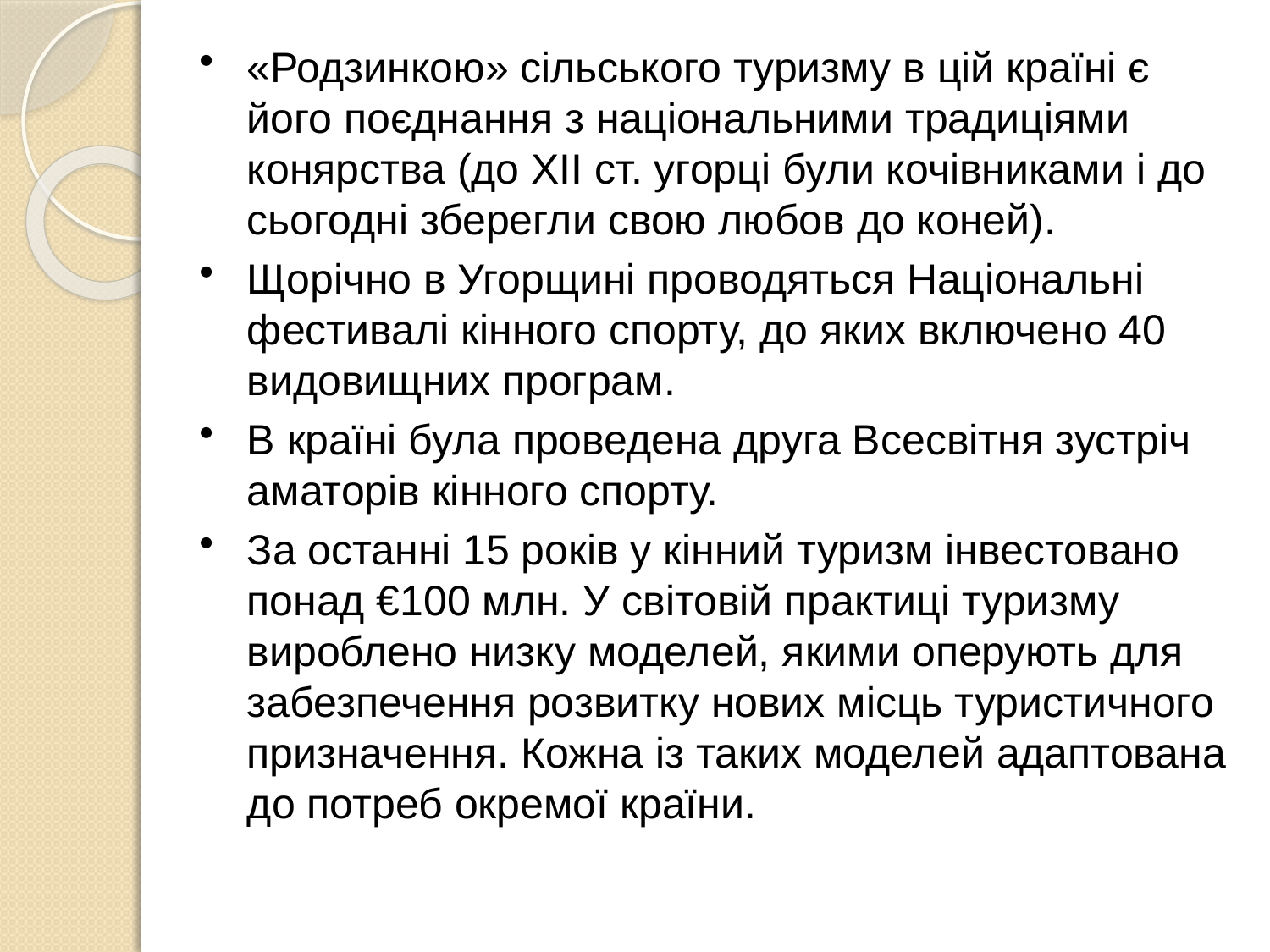

# «Родзинкою» сільського туризму в цій країні є його поєднання з національними традиціями конярства (до XII ст. угорці були кочівниками і до сьогодні зберегли свою любов до коней).
Щорічно в Угорщині проводяться Національні фестивалі кінного спорту, до яких включено 40 видовищних програм.
В країні була проведена друга Всесвітня зустріч аматорів кінного спорту.
За останні 15 років у кінний туризм інвестовано понад €100 млн. У світовій практиці туризму вироблено низку моделей, якими оперують для забезпечення розвитку нових місць туристичного призначення. Кожна із таких моделей адаптована до потреб окремої країни.